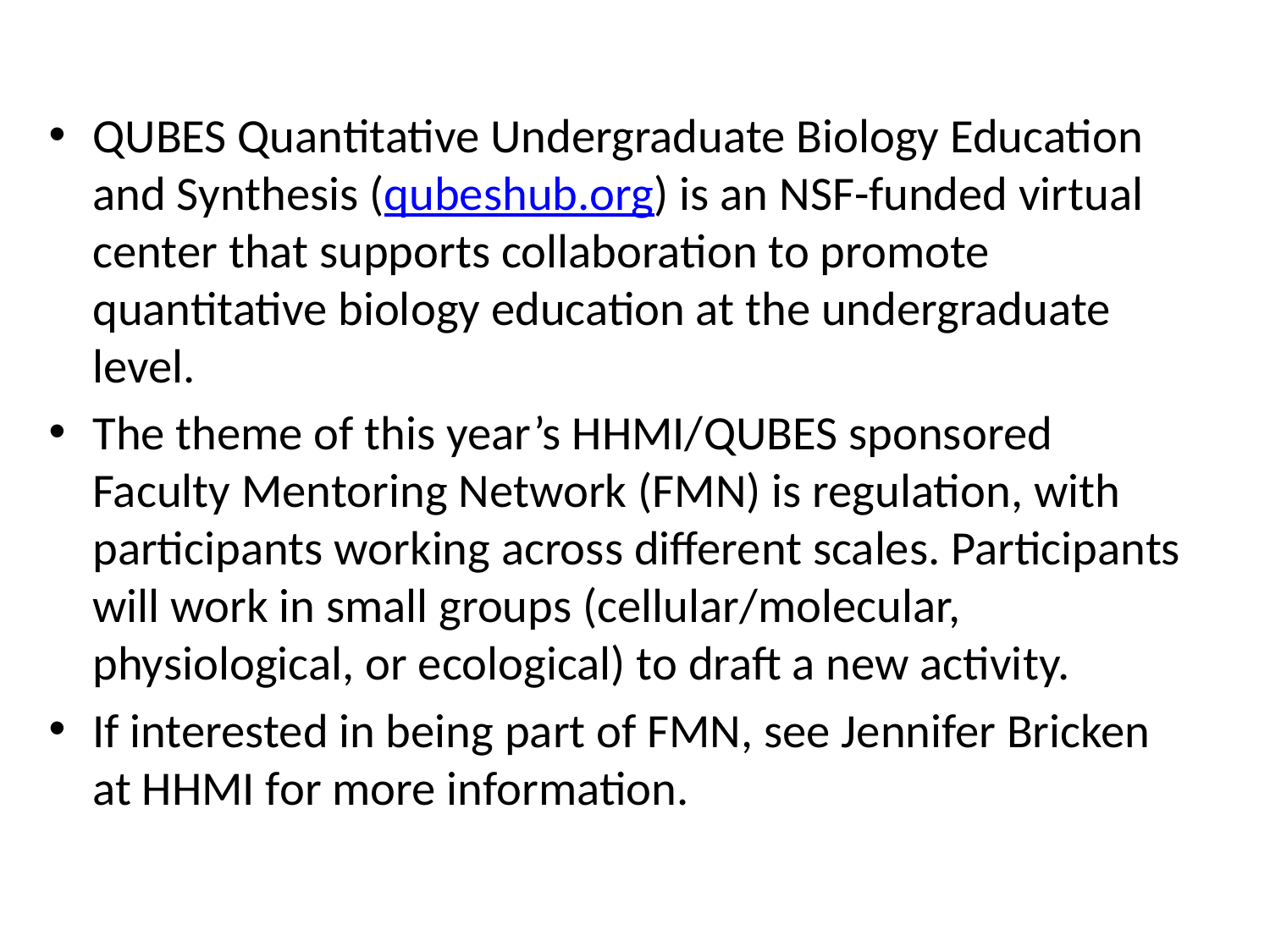

QUBES Quantitative Undergraduate Biology Education and Synthesis (qubeshub.org) is an NSF-funded virtual center that supports collaboration to promote quantitative biology education at the undergraduate level.
The theme of this year’s HHMI/QUBES sponsored Faculty Mentoring Network (FMN) is regulation, with participants working across different scales. Participants will work in small groups (cellular/molecular, physiological, or ecological) to draft a new activity.
If interested in being part of FMN, see Jennifer Bricken at HHMI for more information.